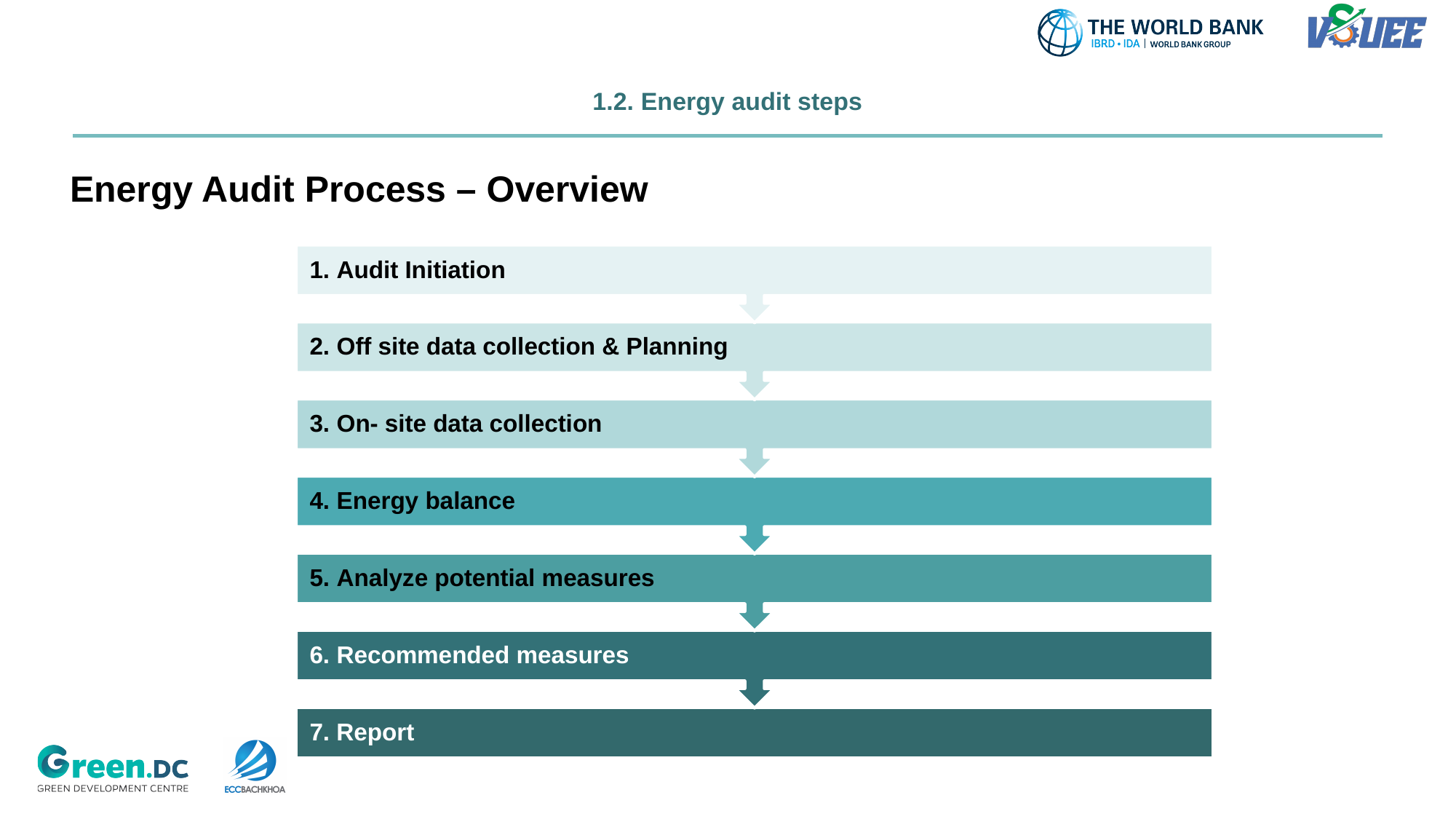

# 1.2. Energy audit steps
Energy Audit Process – Overview
7. Report
6. Recommended measures
5. Analyze potential measures
4. Energy balance
3. On- site data collection
2. Off site data collection & Planning
1. Audit Initiation